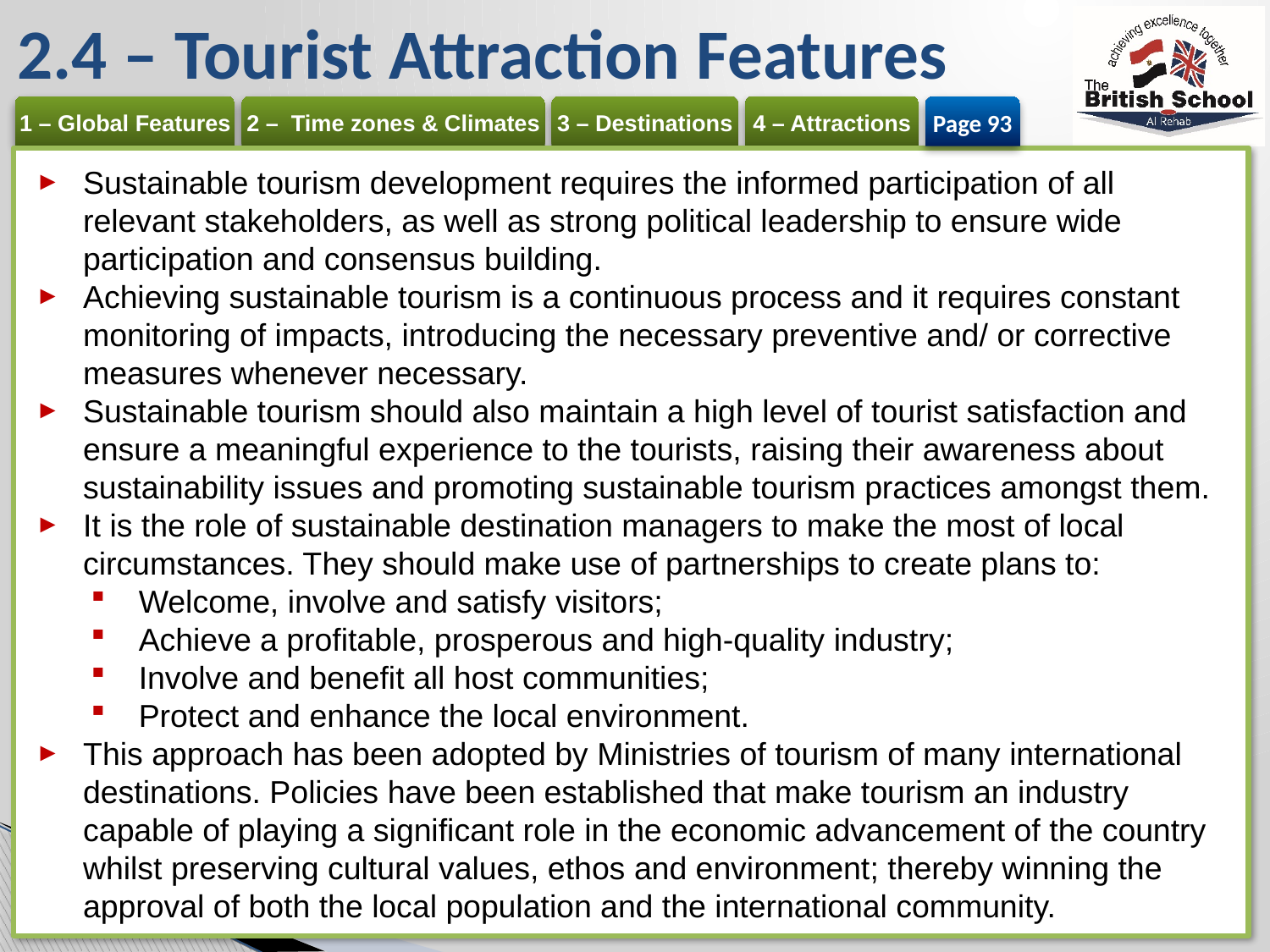

# 2.4 – Tourist Attraction Features
Page 93
Sustainable tourism development requires the informed participation of all relevant stakeholders, as well as strong political leadership to ensure wide participation and consensus building.
Achieving sustainable tourism is a continuous process and it requires constant monitoring of impacts, introducing the necessary preventive and/ or corrective measures whenever necessary.
Sustainable tourism should also maintain a high level of tourist satisfaction and ensure a meaningful experience to the tourists, raising their awareness about sustainability issues and promoting sustainable tourism practices amongst them.
It is the role of sustainable destination managers to make the most of local circumstances. They should make use of partnerships to create plans to:
Welcome, involve and satisfy visitors;
Achieve a profitable, prosperous and high-quality industry;
Involve and benefit all host communities;
Protect and enhance the local environment.
This approach has been adopted by Ministries of tourism of many international destinations. Policies have been established that make tourism an industry capable of playing a significant role in the economic advancement of the country whilst preserving cultural values, ethos and environment; thereby winning the approval of both the local population and the international community.